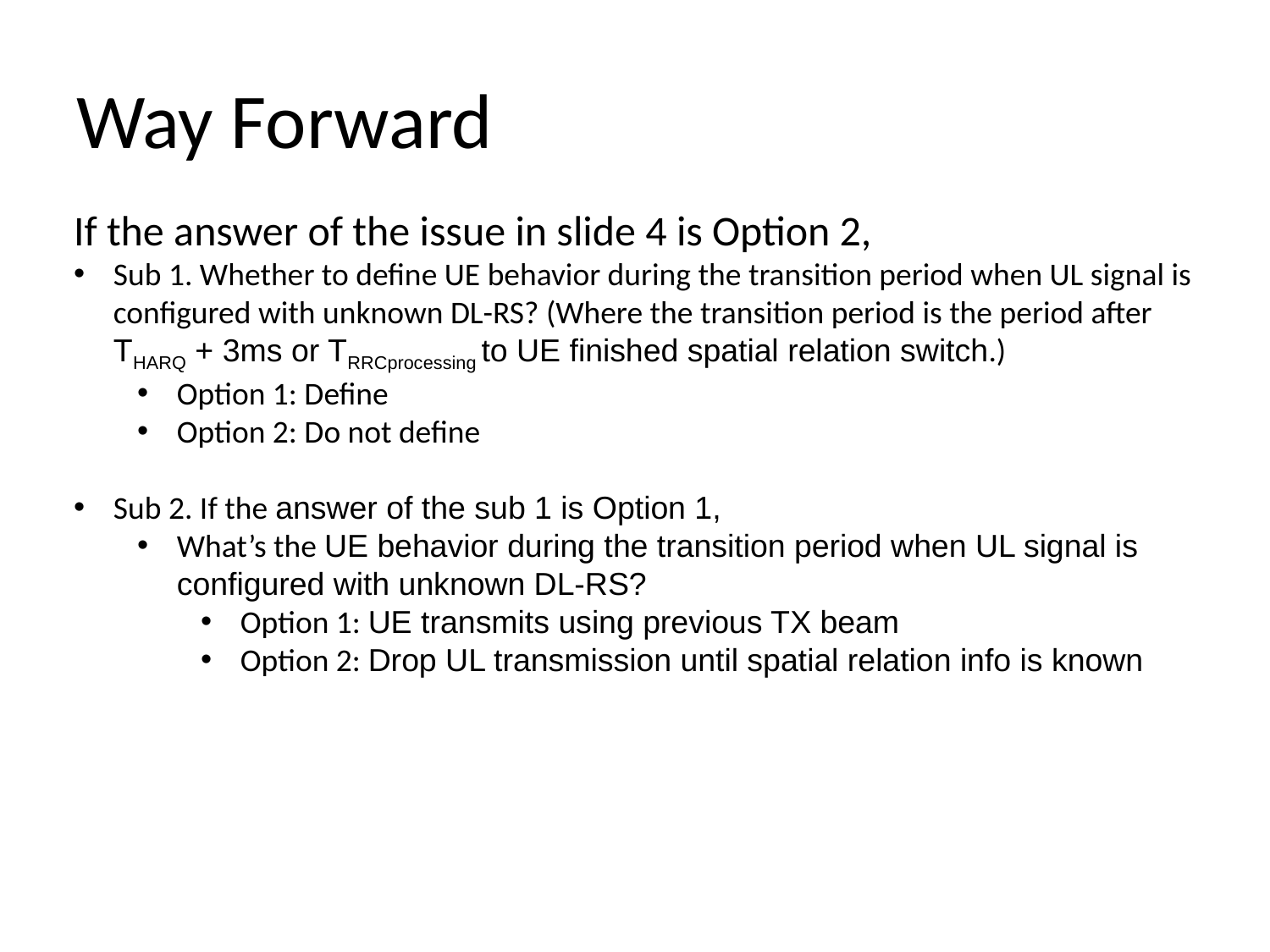

# Way Forward
If the answer of the issue in slide 4 is Option 2,
Sub 1. Whether to define UE behavior during the transition period when UL signal is configured with unknown DL-RS? (Where the transition period is the period after THARQ + 3ms or TRRCprocessing to UE finished spatial relation switch.)
Option 1: Define
Option 2: Do not define

Sub 2. If the answer of the sub 1 is Option 1,
What’s the UE behavior during the transition period when UL signal is configured with unknown DL-RS?
Option 1: UE transmits using previous TX beam
Option 2: Drop UL transmission until spatial relation info is known